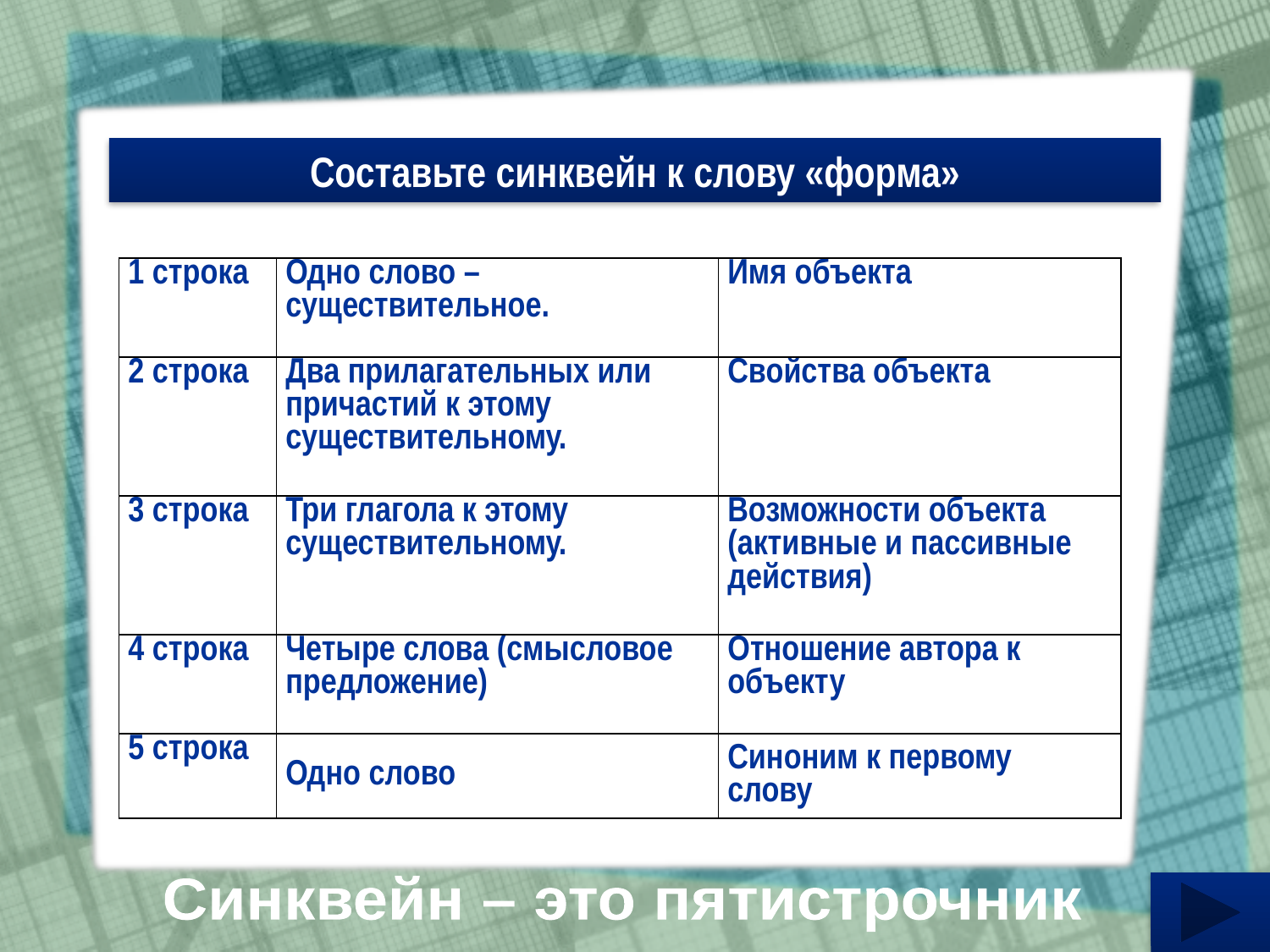

Составьте синквейн к слову «форма»
| 1 строка | Одно слово – существительное. | Имя объекта |
| --- | --- | --- |
| 2 строка | Два прилагательных или причастий к этому существительному. | Свойства объекта |
| 3 строка | Три глагола к этому существительному. | Возможности объекта (активные и пассивные действия) |
| 4 строка | Четыре слова (смысловое предложение) | Отношение автора к объекту |
| 5 строка | Одно слово | Синоним к первому слову |

Синквейн – это пятистрочник